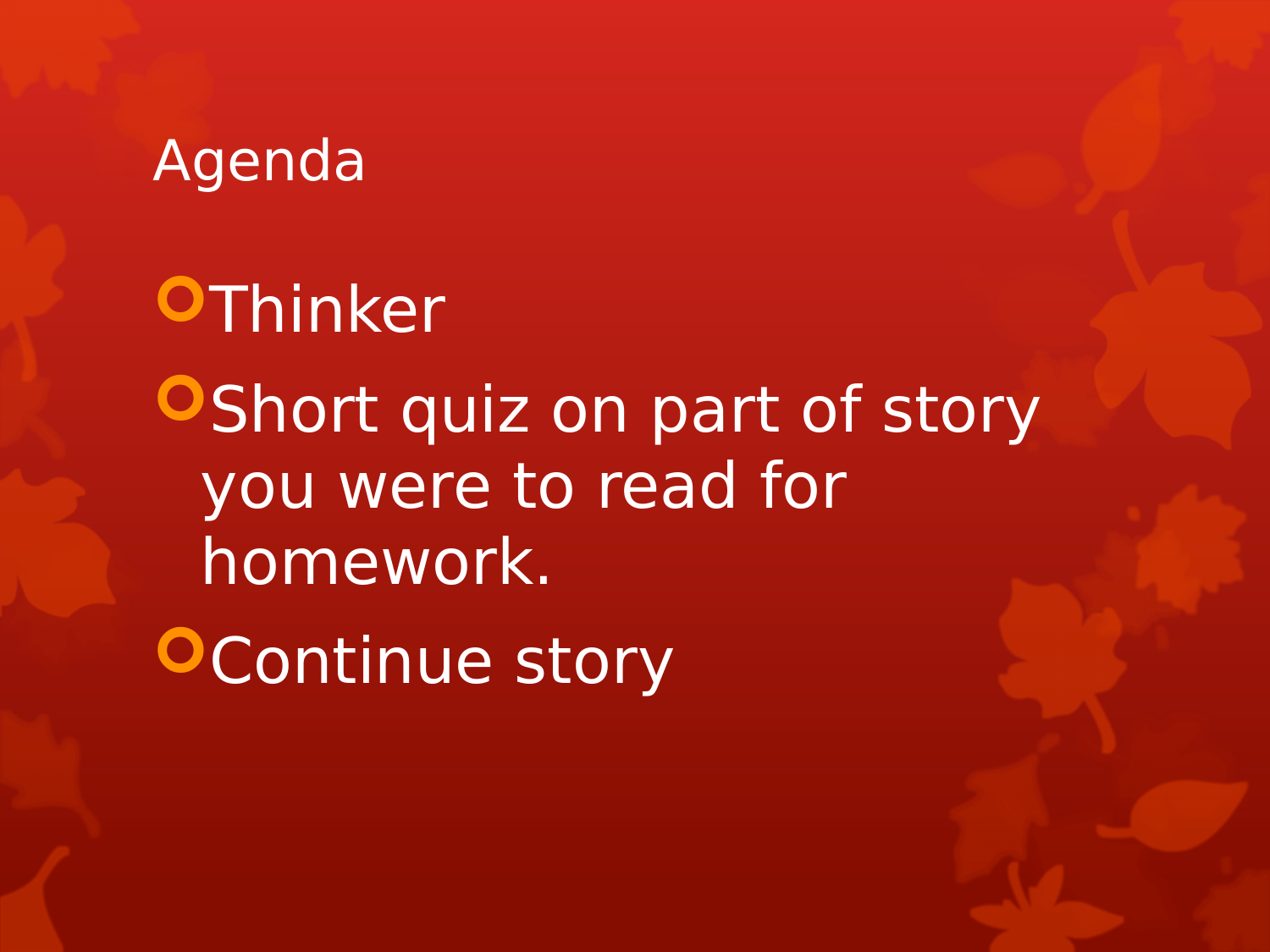

# Agenda
Thinker
Short quiz on part of story you were to read for homework.
Continue story